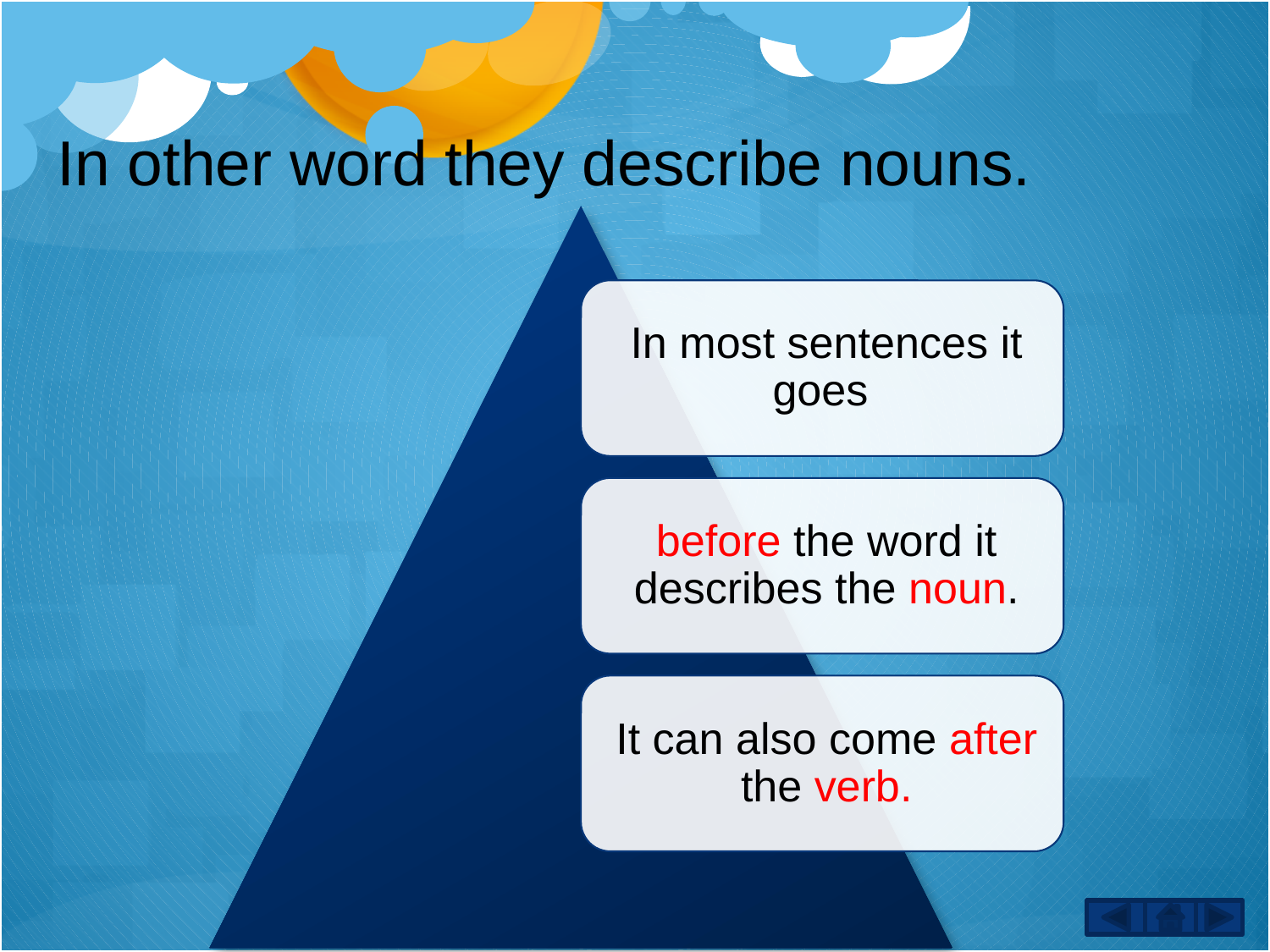

In other word they describe nouns.
In most sentences it goes
before the word it describes the noun.
It can also come after the verb.